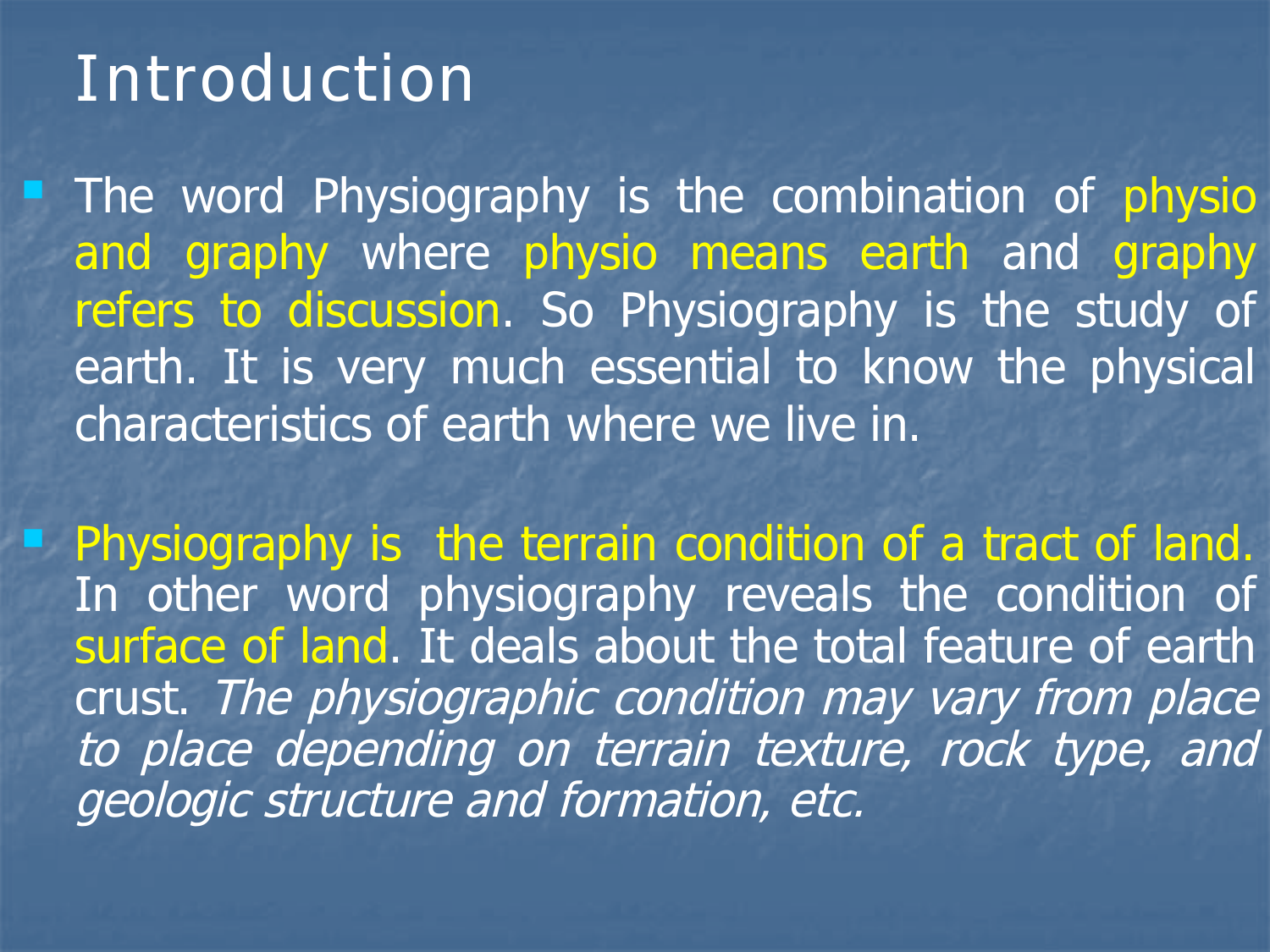

Introduction
The word Physiography is the combination of physio and graphy where physio means earth and graphy refers to discussion. So Physiography is the study of earth. It is very much essential to know the physical characteristics of earth where we live in.

Physiography is  the terrain condition of a tract of land. In other word physiography reveals the condition of surface of land. It deals about the total feature of earth crust. The physiographic condition may vary from place to place depending on terrain texture, rock type, and geologic structure and formation, etc.